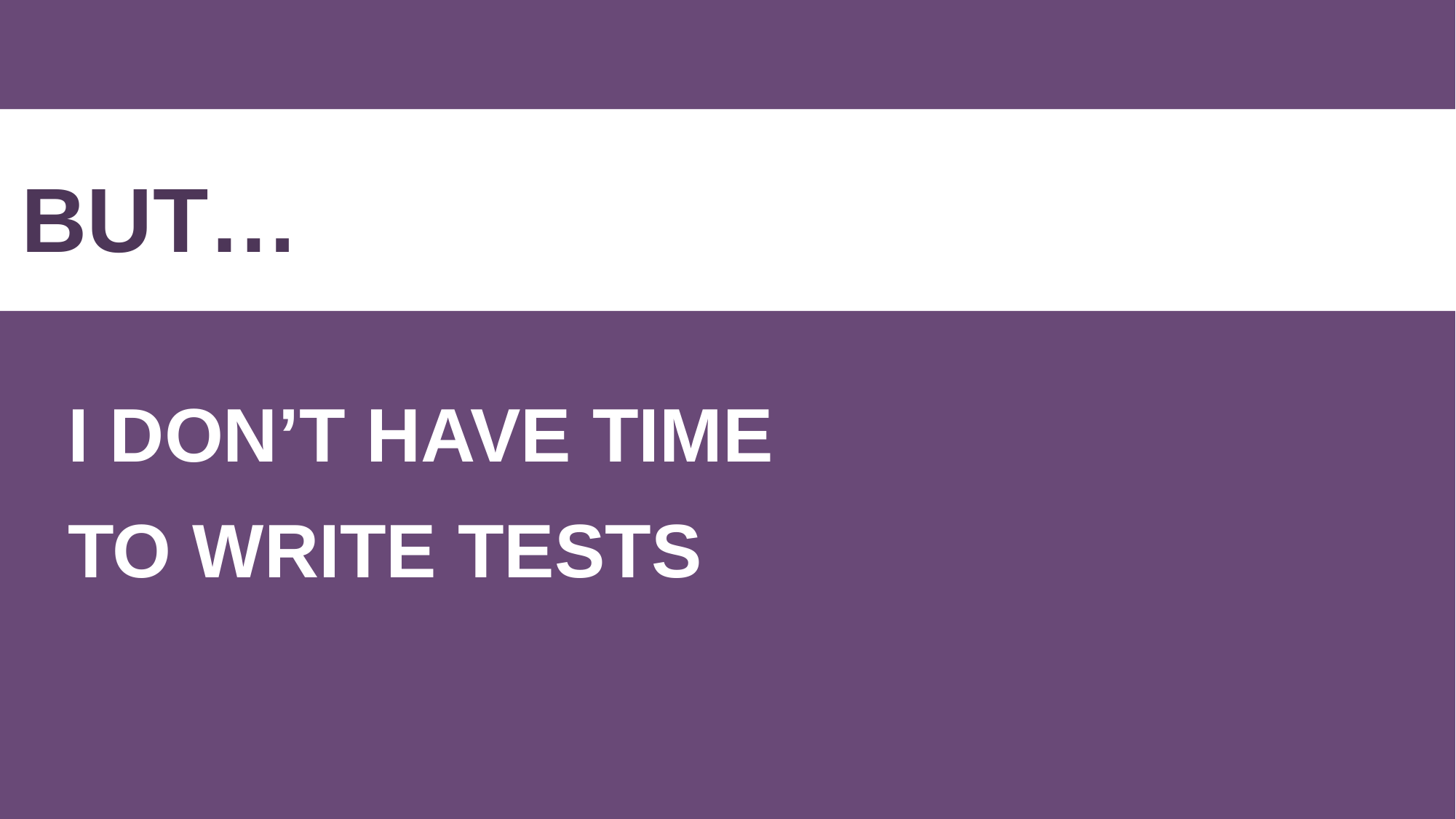

# BUT…
I DON’T HAVE TIME
TO WRITE TESTS